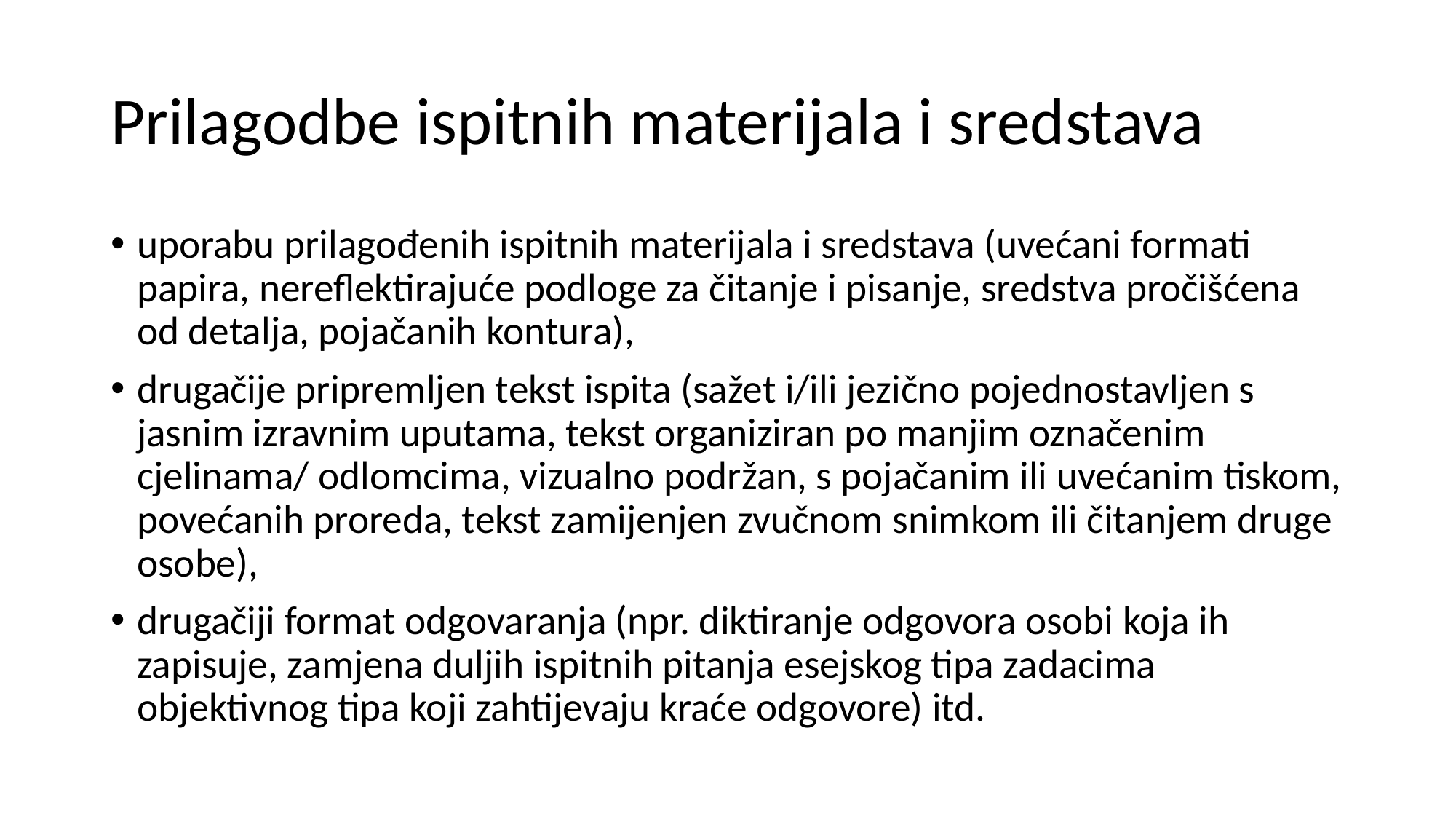

# Prilagodbe ispitnih materijala i sredstava
uporabu prilagođenih ispitnih materijala i sredstava (uvećani formati papira, nereflektirajuće podloge za čitanje i pisanje, sredstva pročišćena od detalja, pojačanih kontura),
drugačije pripremljen tekst ispita (sažet i/ili jezično pojednostavljen s jasnim izravnim uputama, tekst organiziran po manjim označenim cjelinama/ odlomcima, vizualno podržan, s pojačanim ili uvećanim tiskom, povećanih proreda, tekst zamijenjen zvučnom snimkom ili čitanjem druge osobe),
drugačiji format odgovaranja (npr. diktiranje odgovora osobi koja ih zapisuje, zamjena duljih ispitnih pitanja esejskog tipa zadacima objektivnog tipa koji zahtijevaju kraće odgovore) itd.